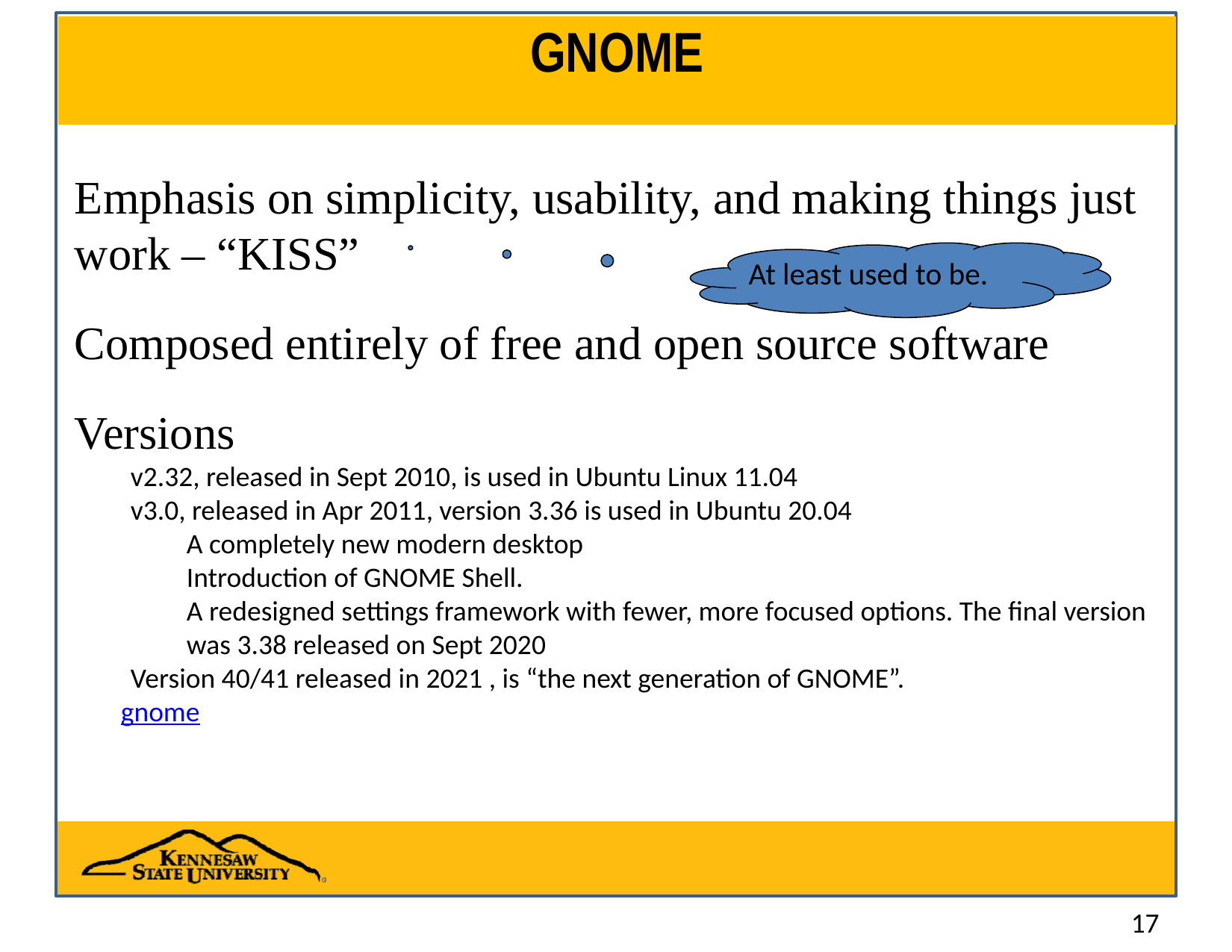

# GNOME
Emphasis on simplicity, usability, and making things just work – “KISS”

Composed entirely of free and open source software

Versions
v2.32, released in Sept 2010, is used in Ubuntu Linux 11.04
v3.0, released in Apr 2011, version 3.36 is used in Ubuntu 20.04
A completely new modern desktop
Introduction of GNOME Shell.
A redesigned settings framework with fewer, more focused options. The final version was 3.38 released on Sept 2020
Version 40/41 released in 2021 , is “the next generation of GNOME”.
gnome

At least used to be.